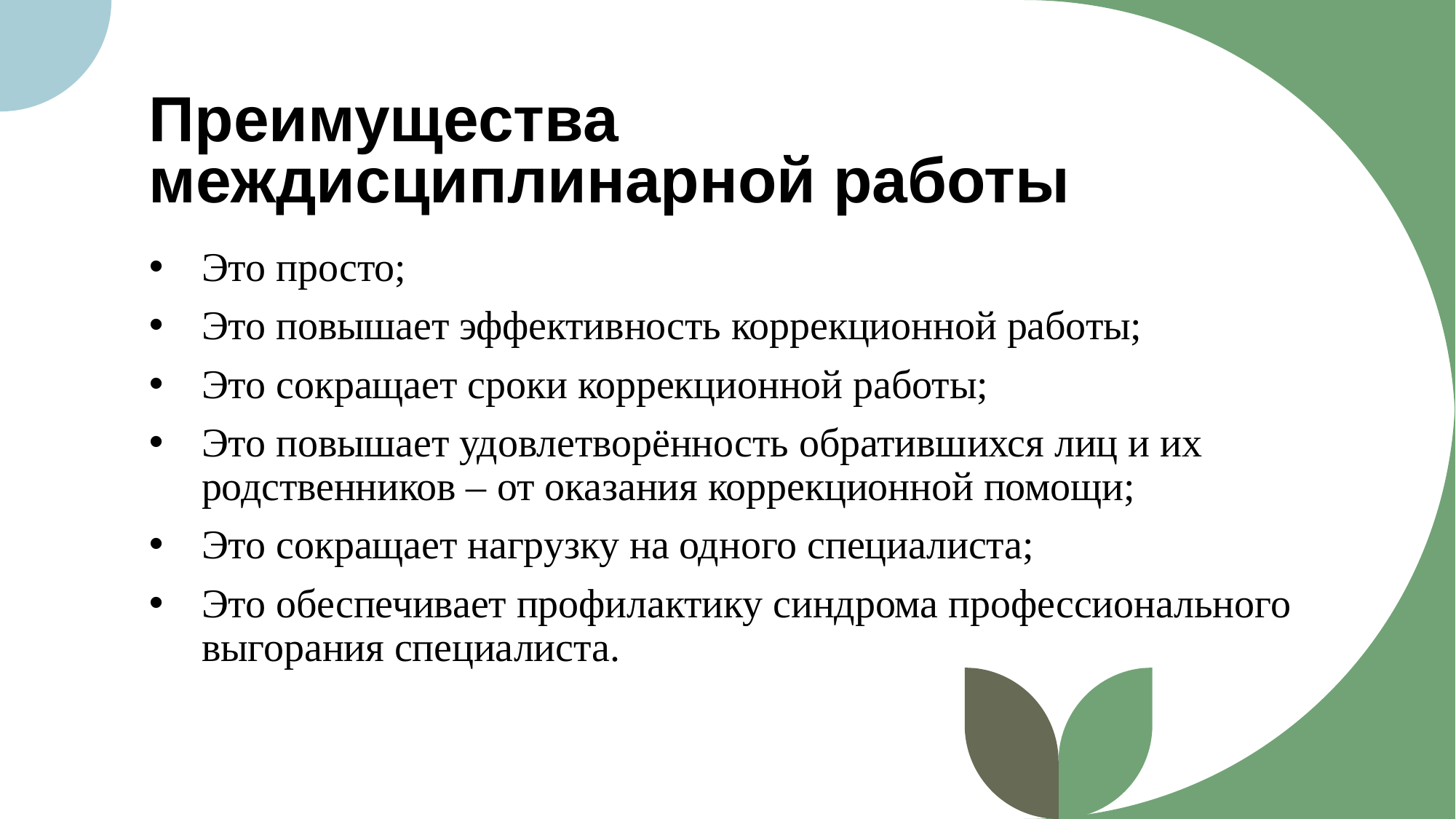

# Преимущества междисциплинарной работы
Это просто;
Это повышает эффективность коррекционной работы;
Это сокращает сроки коррекционной работы;
Это повышает удовлетворённость обратившихся лиц и их родственников – от оказания коррекционной помощи;
Это сокращает нагрузку на одного специалиста;
Это обеспечивает профилактику синдрома профессионального выгорания специалиста.